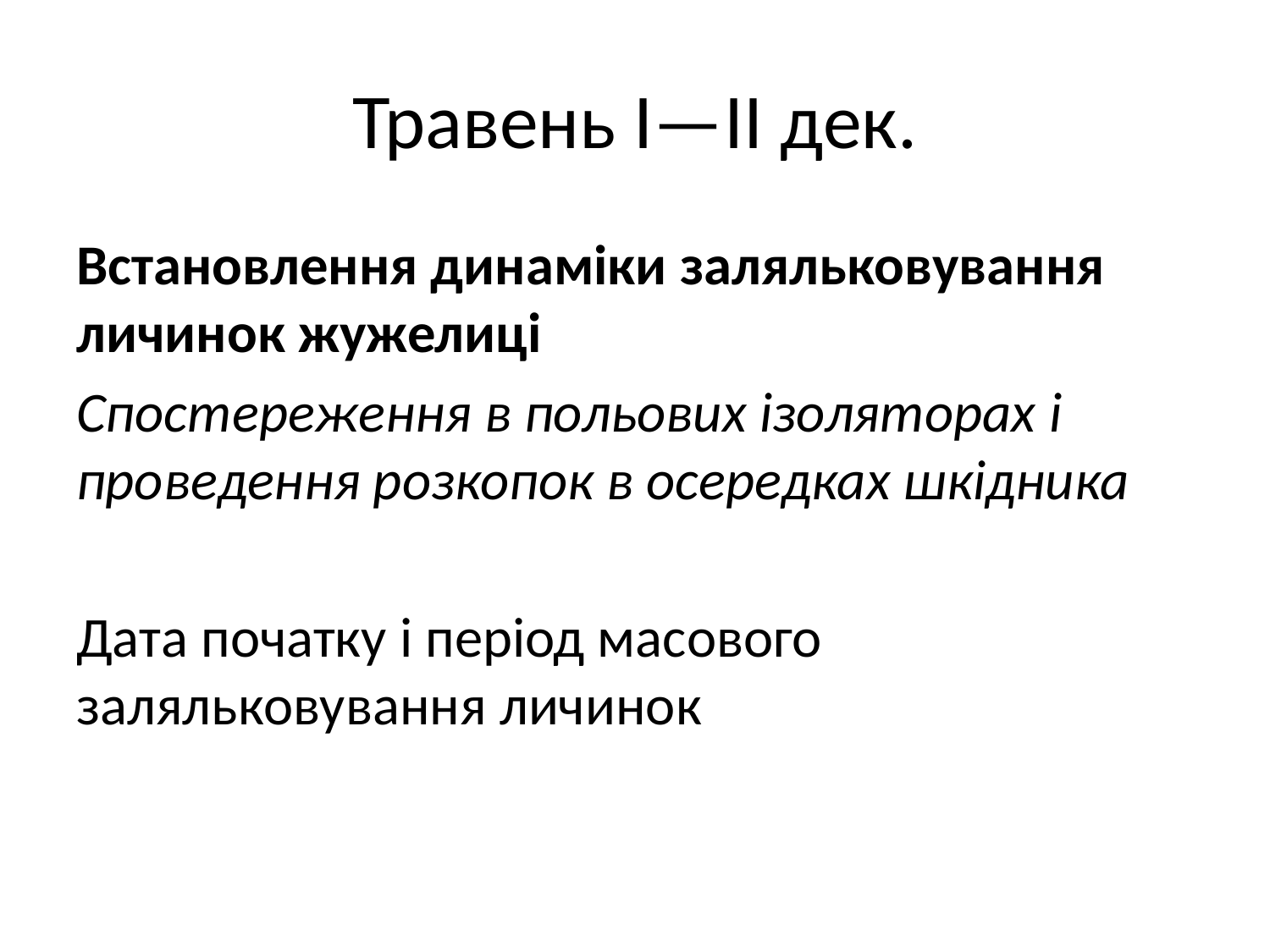

# Травень І—II дек.
Встановлення динаміки заляльковування личинок жужелиці
Спостереження в польових ізоляторах і проведення розкопок в осередках шкідника

Дата початку і період масового заляльковування личинок